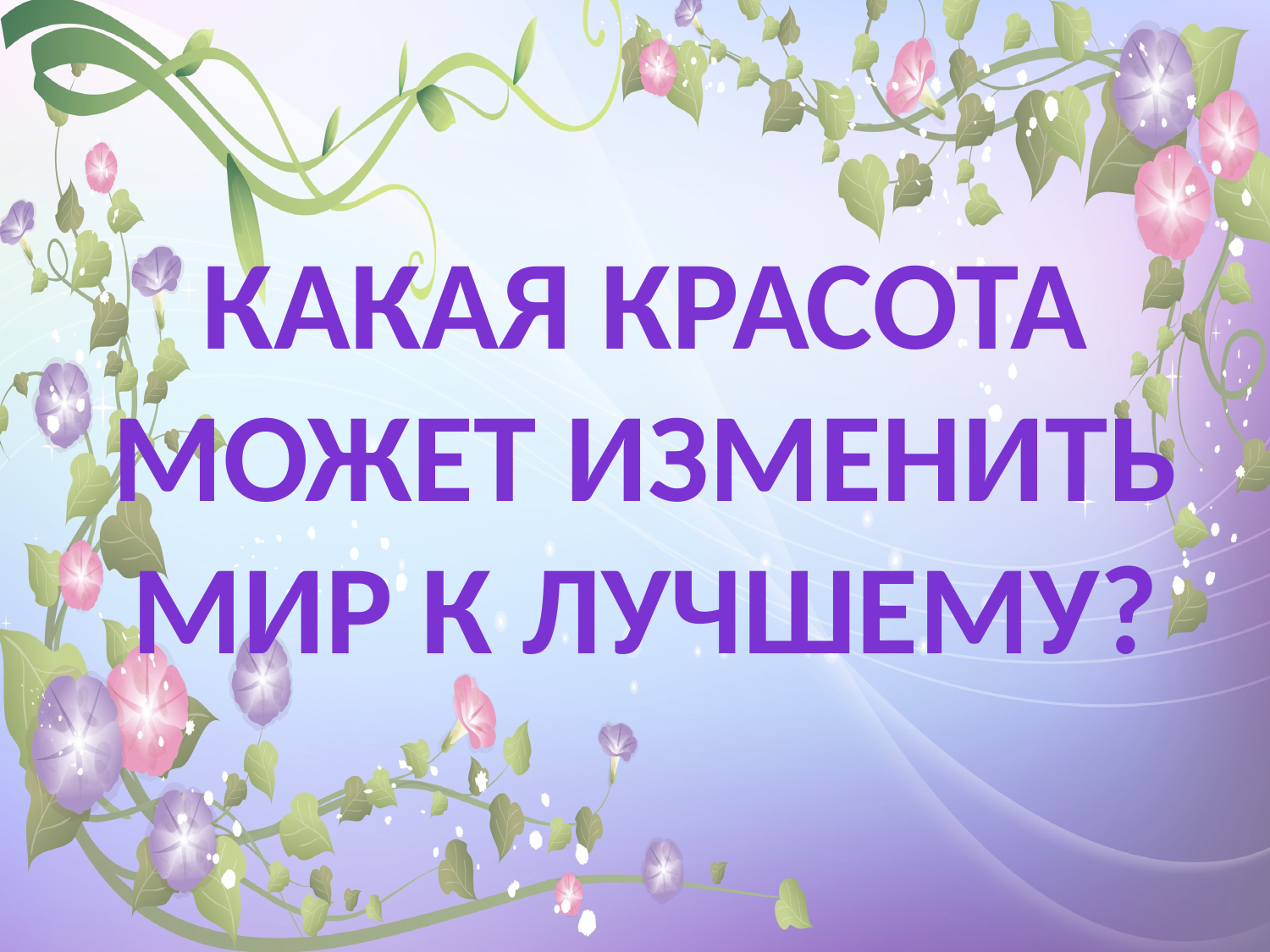

Какая красота может изменить мир к лучшему?